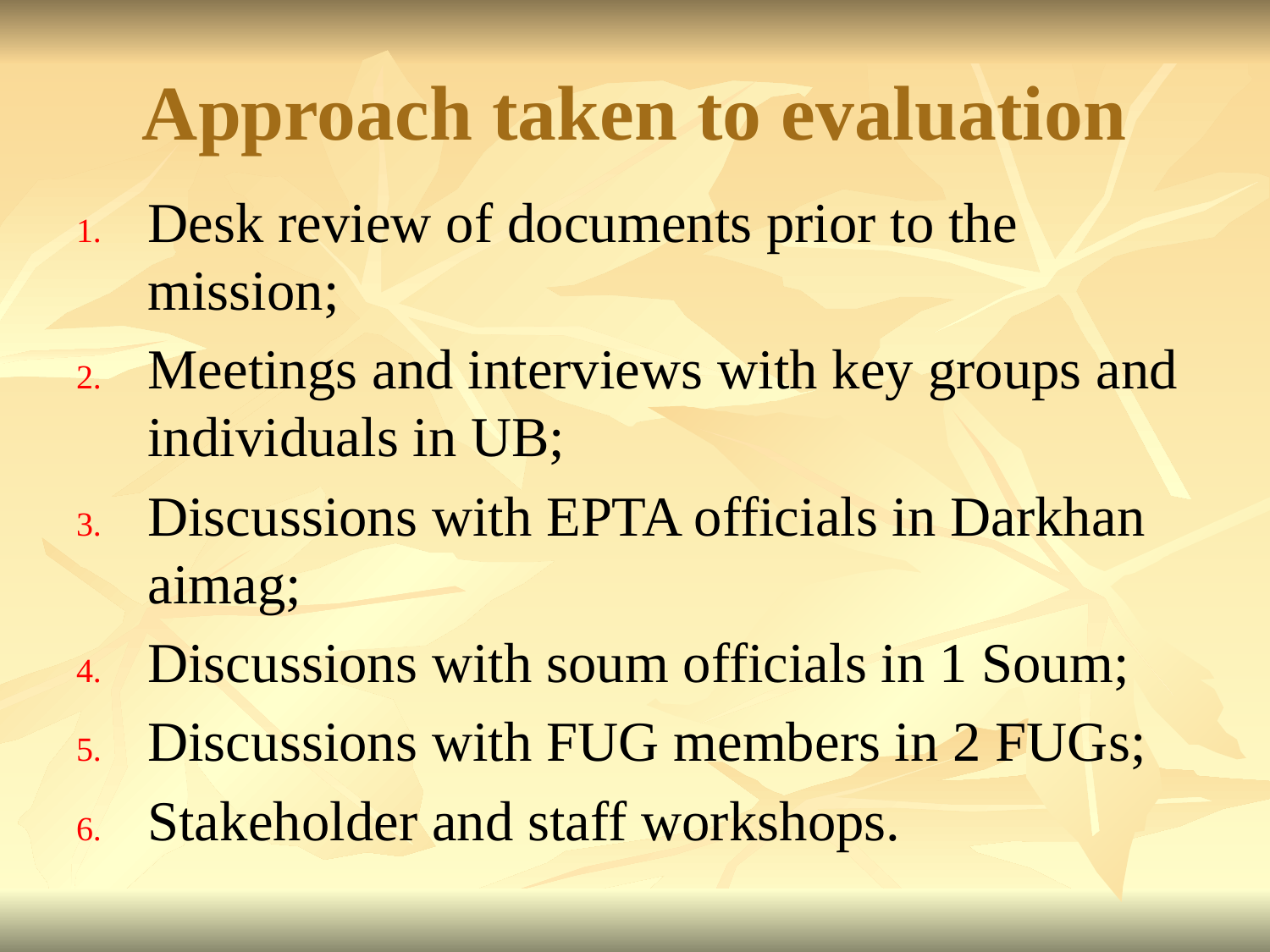

# Approach taken to evaluation
Desk review of documents prior to the mission;
Meetings and interviews with key groups and individuals in UB;
Discussions with EPTA officials in Darkhan aimag;
Discussions with soum officials in 1 Soum;
Discussions with FUG members in 2 FUGs;
Stakeholder and staff workshops.